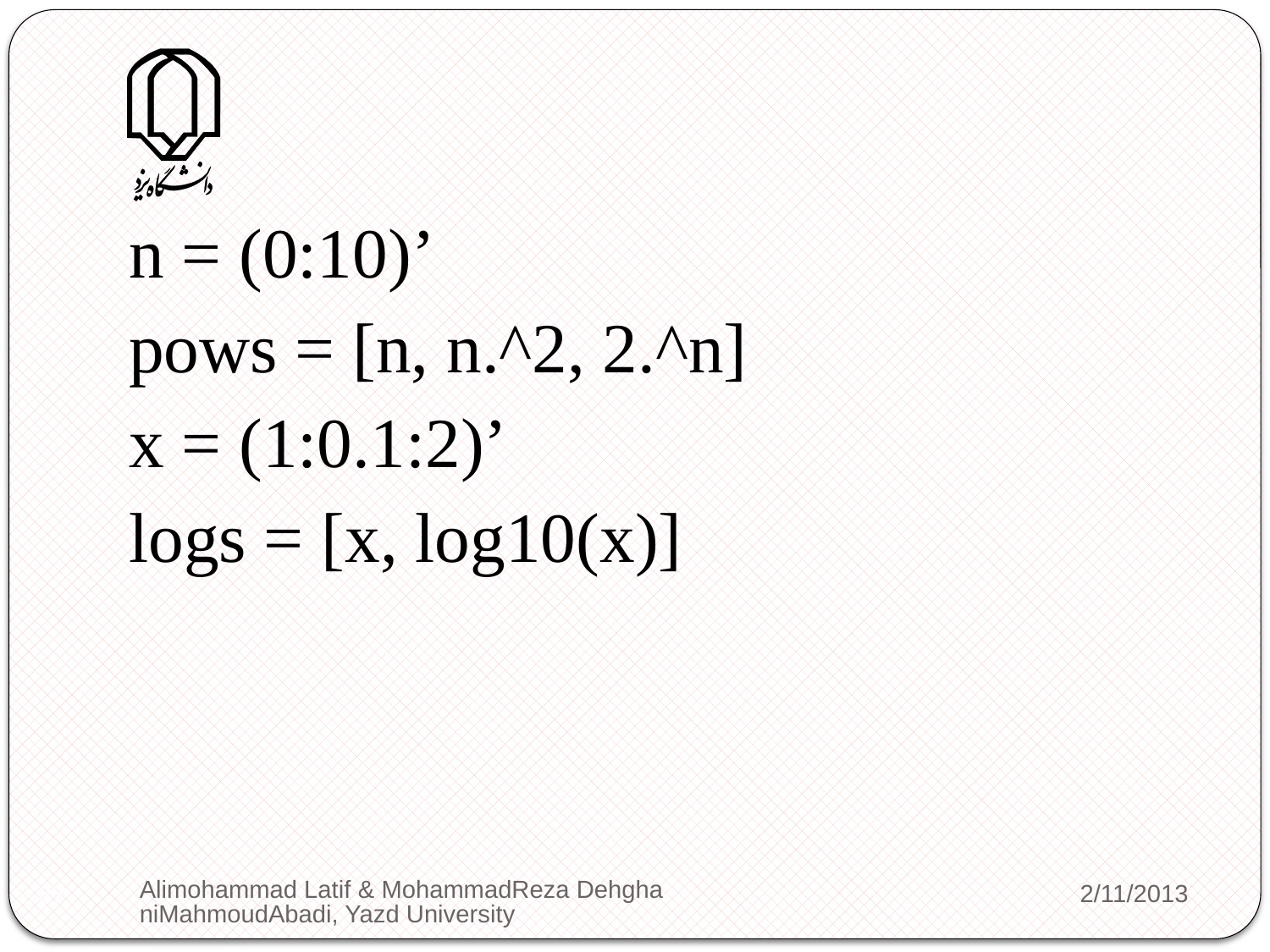

n = (0:10)’
pows = [n, n.^2, 2.^n]
x = (1:0.1:2)’
logs = [x, log10(x)]
Alimohammad Latif & MohammadReza DehghaniMahmoudAbadi, Yazd University
2/11/2013
37